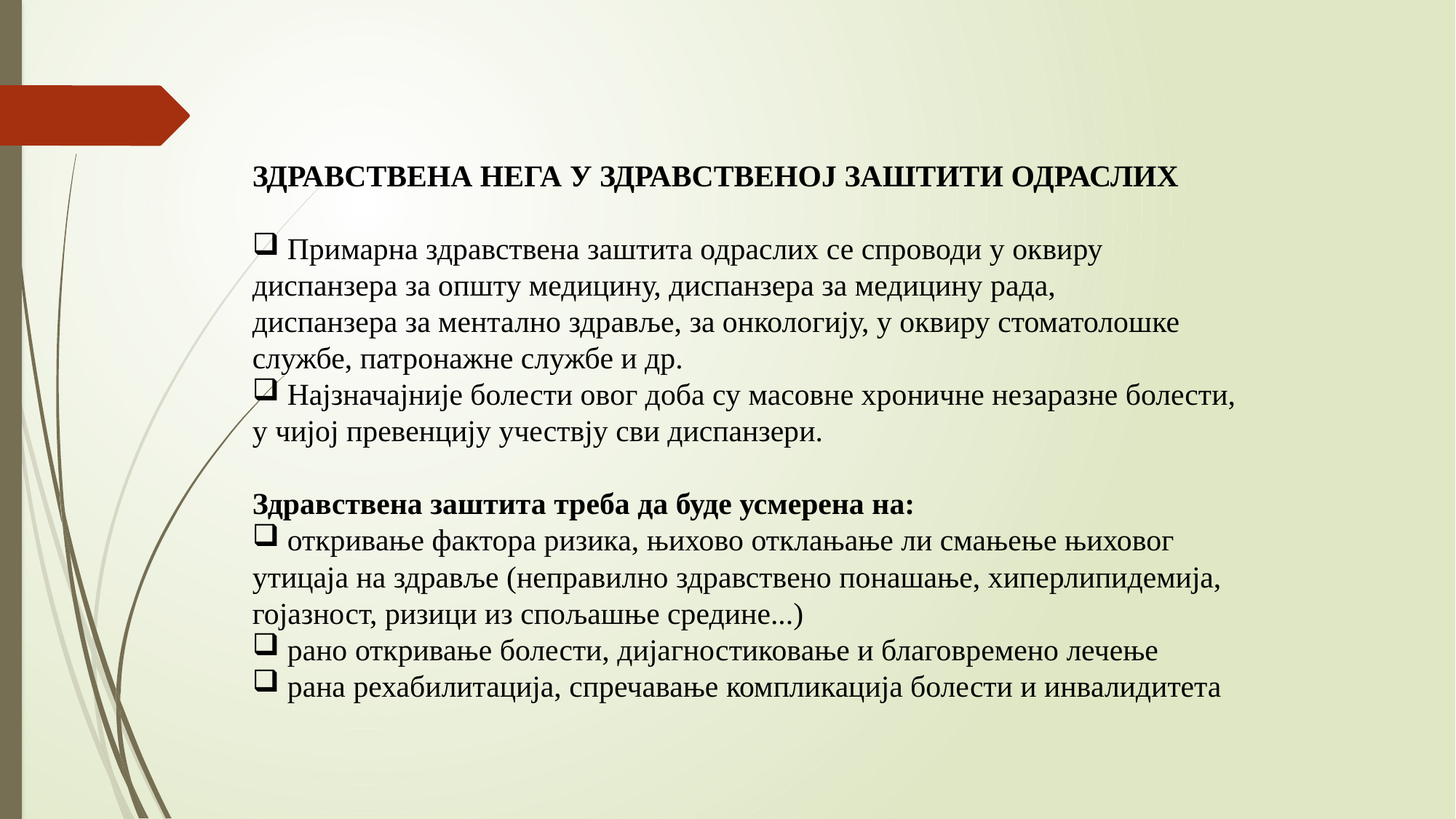

ЗДРАВСТВЕНА НЕГА У ЗДРАВСТВЕНОЈ ЗАШТИТИ ОДРАСЛИХ

 Примарна здравствена заштита одраслих се спроводи у оквиру
диспанзера за општу медицину, диспанзера за медицину рада,
диспанзера за ментално здравље, за онкологију, у оквиру стоматолошке
службе, патронажне службе и др.
 Најзначајније болести овог доба су масовне хроничне незаразне болести,
у чијој превенцију учествју сви диспанзери.

Здравствена заштита треба да буде усмерена на:
 откривање фактора ризика, њихово отклањање ли смањење њиховог
утицаја на здравље (неправилно здравствено понашање, хиперлипидемија,
гојазност, ризици из спољашње средине...)
 рано откривање болести, дијагностиковање и благовремено лечење
 рана рехабилитација, спречавање компликација болести и инвалидитета